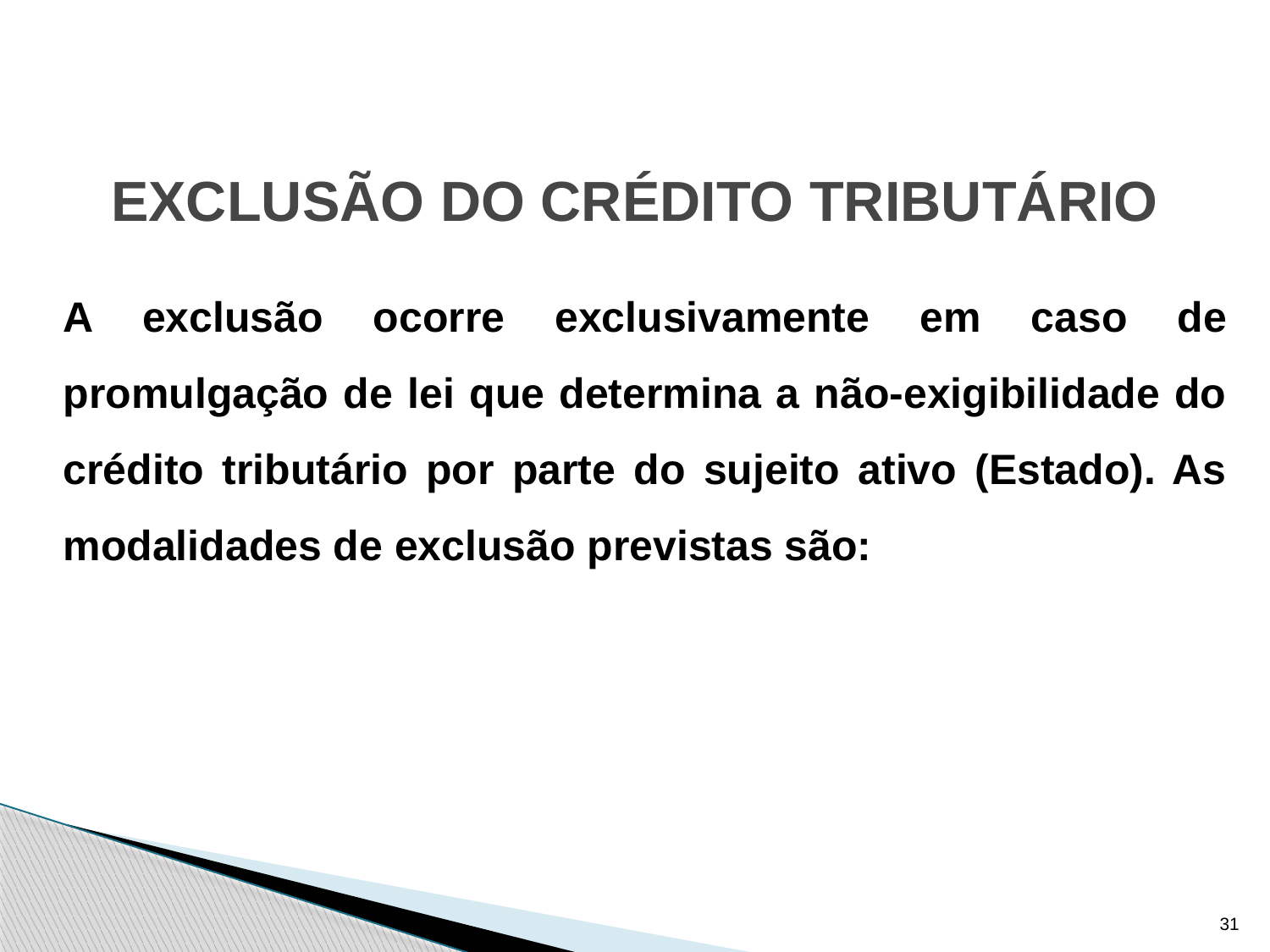

# EXCLUSÃO DO CRÉDITO TRIBUTÁRIO
	A exclusão ocorre exclusivamente em caso de promulgação de lei que determina a não-exigibilidade do crédito tributário por parte do sujeito ativo (Estado). As modalidades de exclusão previstas são:

31